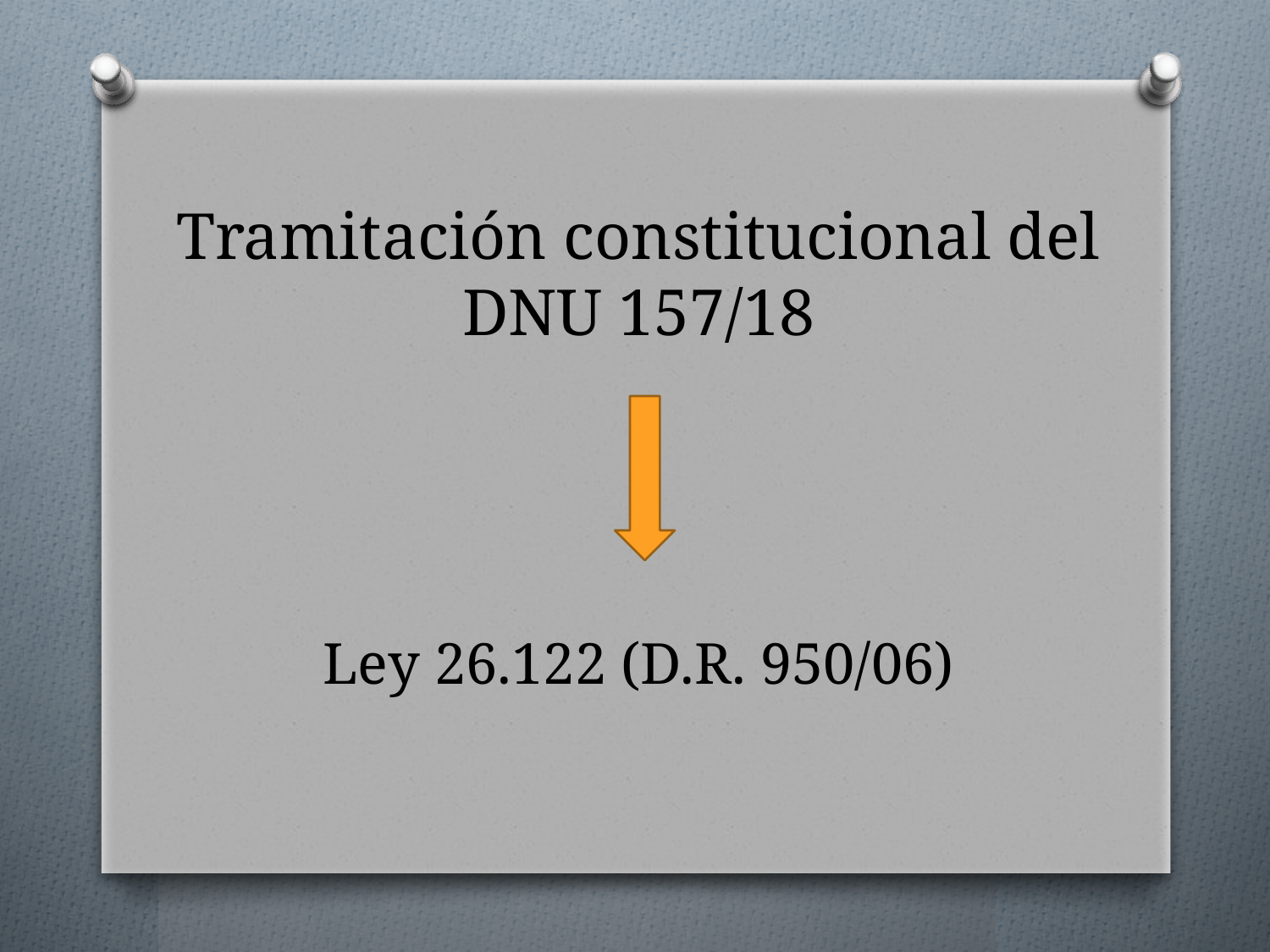

# Tramitación constitucional del DNU 157/18 Ley 26.122 (D.R. 950/06)